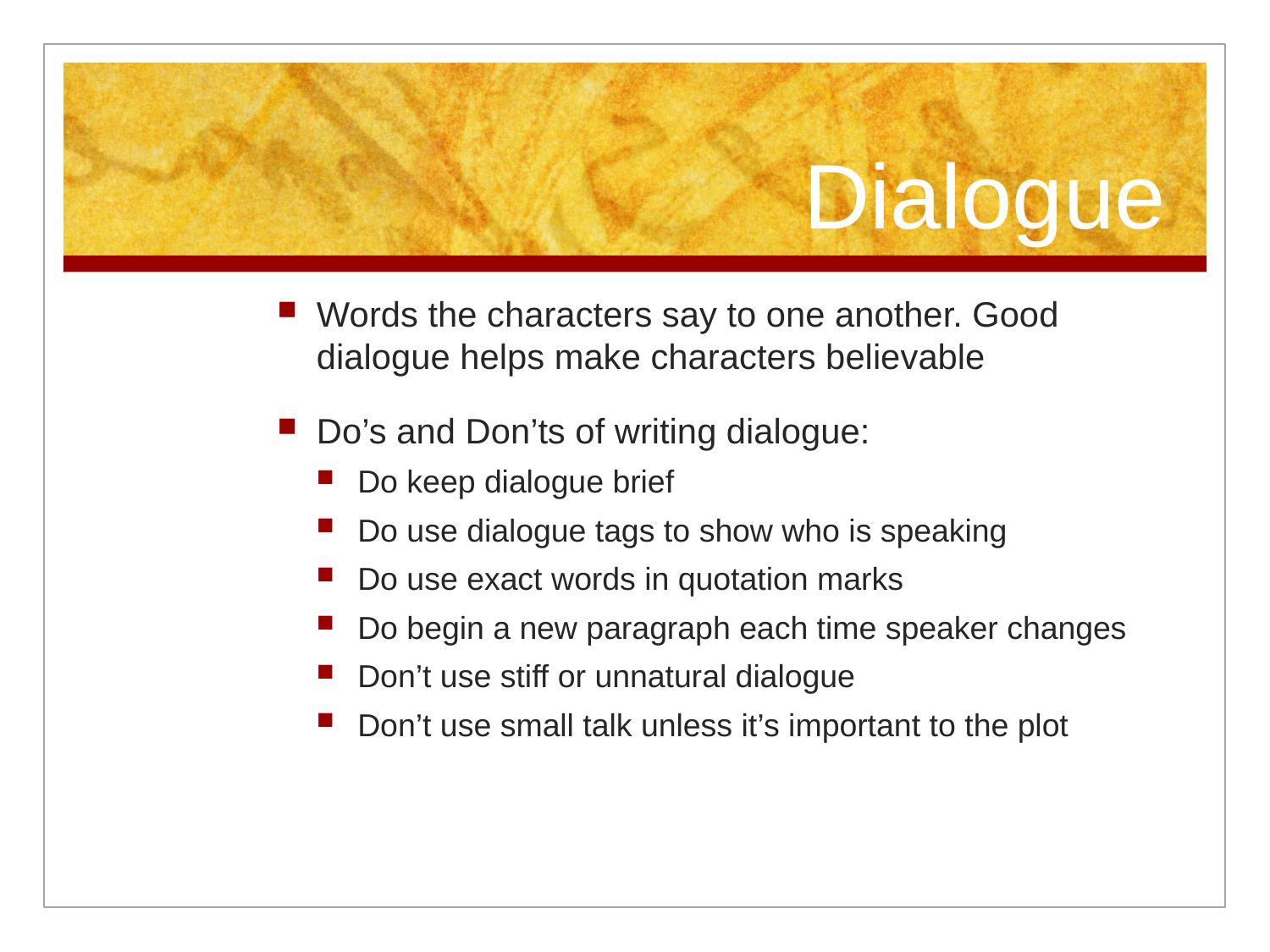

# Dialogue
Words the characters say to one another. Good dialogue helps make characters believable
Do’s and Don’ts of writing dialogue:
Do keep dialogue brief
Do use dialogue tags to show who is speaking
Do use exact words in quotation marks
Do begin a new paragraph each time speaker changes
Don’t use stiff or unnatural dialogue
Don’t use small talk unless it’s important to the plot